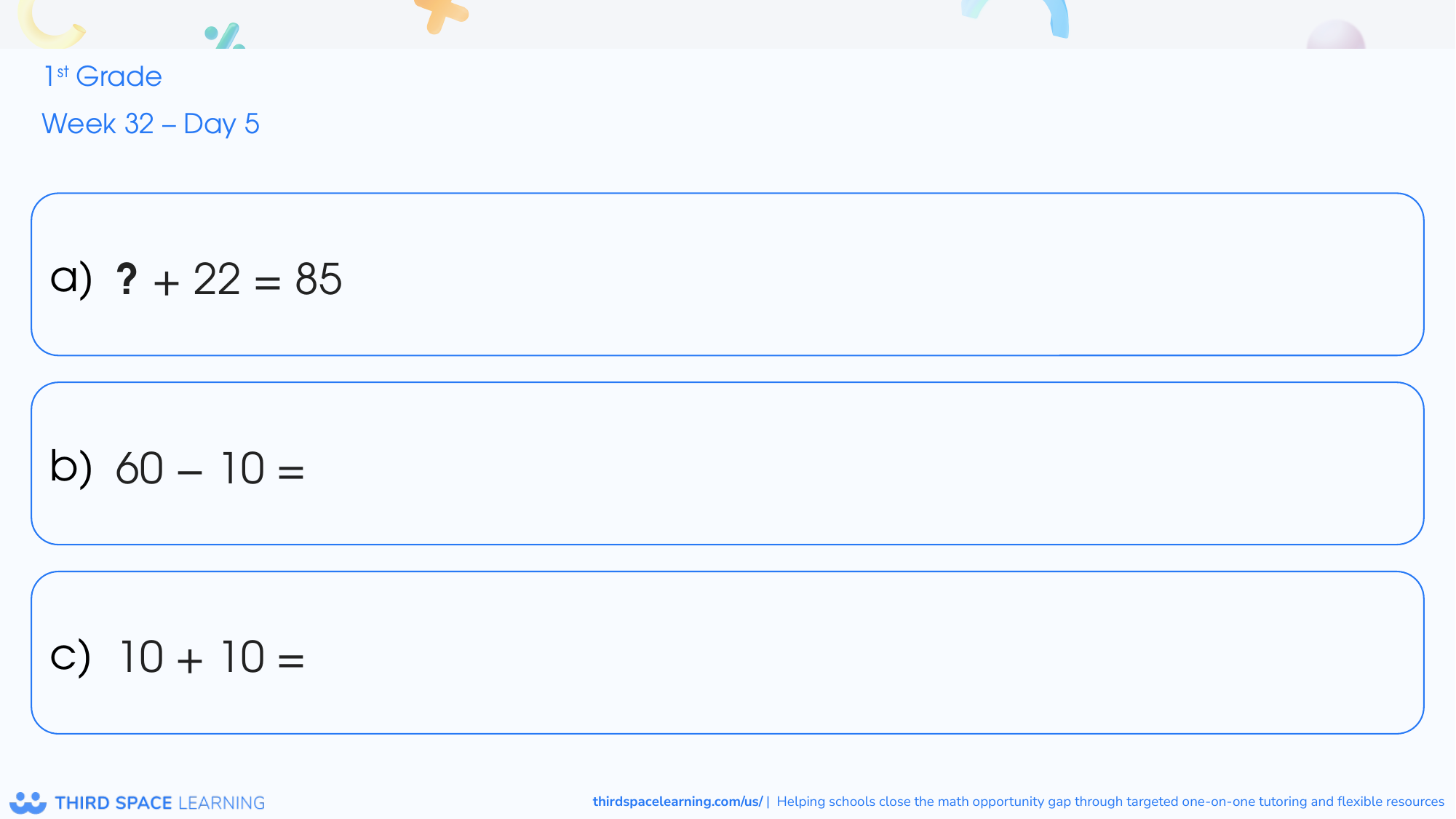

1st Grade
Week 32 – Day 5
? + 22 = 85
60 − 10 =
10 + 10 =